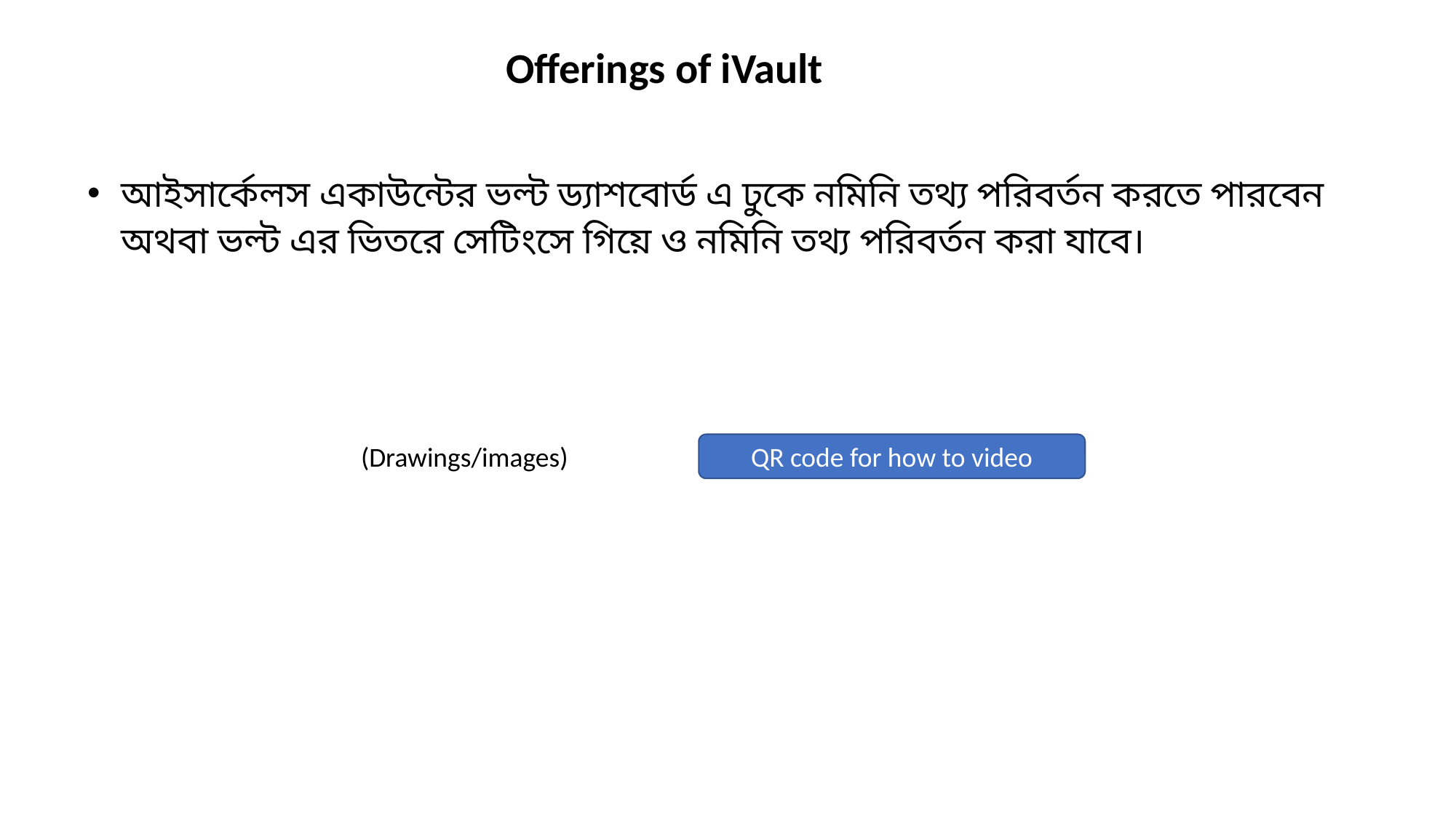

Offerings of iVault
আইসার্কেলস একাউন্টের ভল্ট ড্যাশবোর্ড এ ঢুকে নমিনি তথ্য পরিবর্তন করতে পারবেন অথবা ভল্ট এর ভিতরে সেটিংসে গিয়ে ও নমিনি তথ্য পরিবর্তন করা যাবে।
(Drawings/images)
QR code for how to video